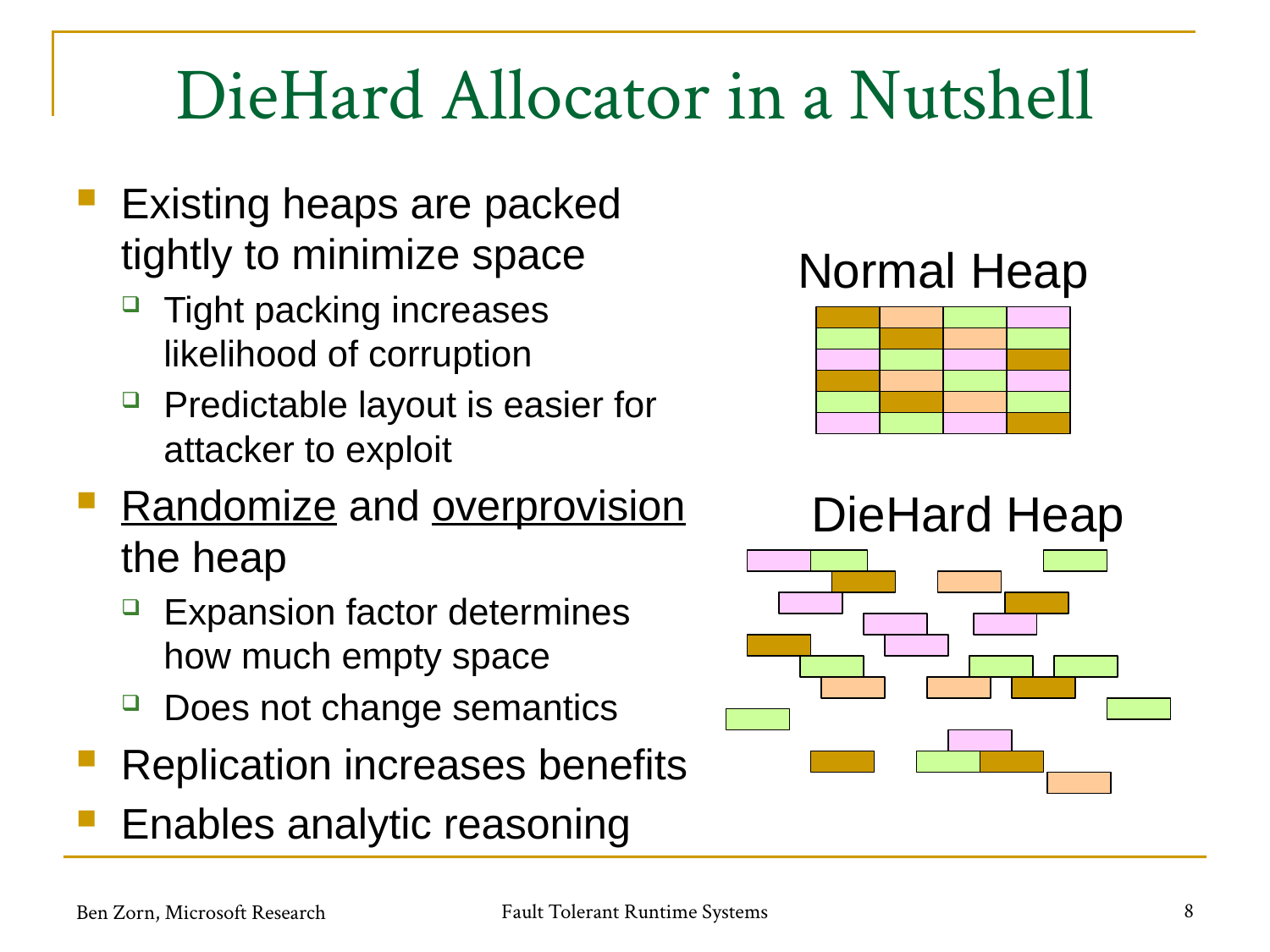

# DieHard Allocator in a Nutshell
Existing heaps are packed tightly to minimize space
Tight packing increases likelihood of corruption
Predictable layout is easier for attacker to exploit
Randomize and overprovision the heap
Expansion factor determines how much empty space
Does not change semantics
Replication increases benefits
Enables analytic reasoning

Normal Heap

DieHard Heap

Ben Zorn, Microsoft Research
8
Fault Tolerant Runtime Systems